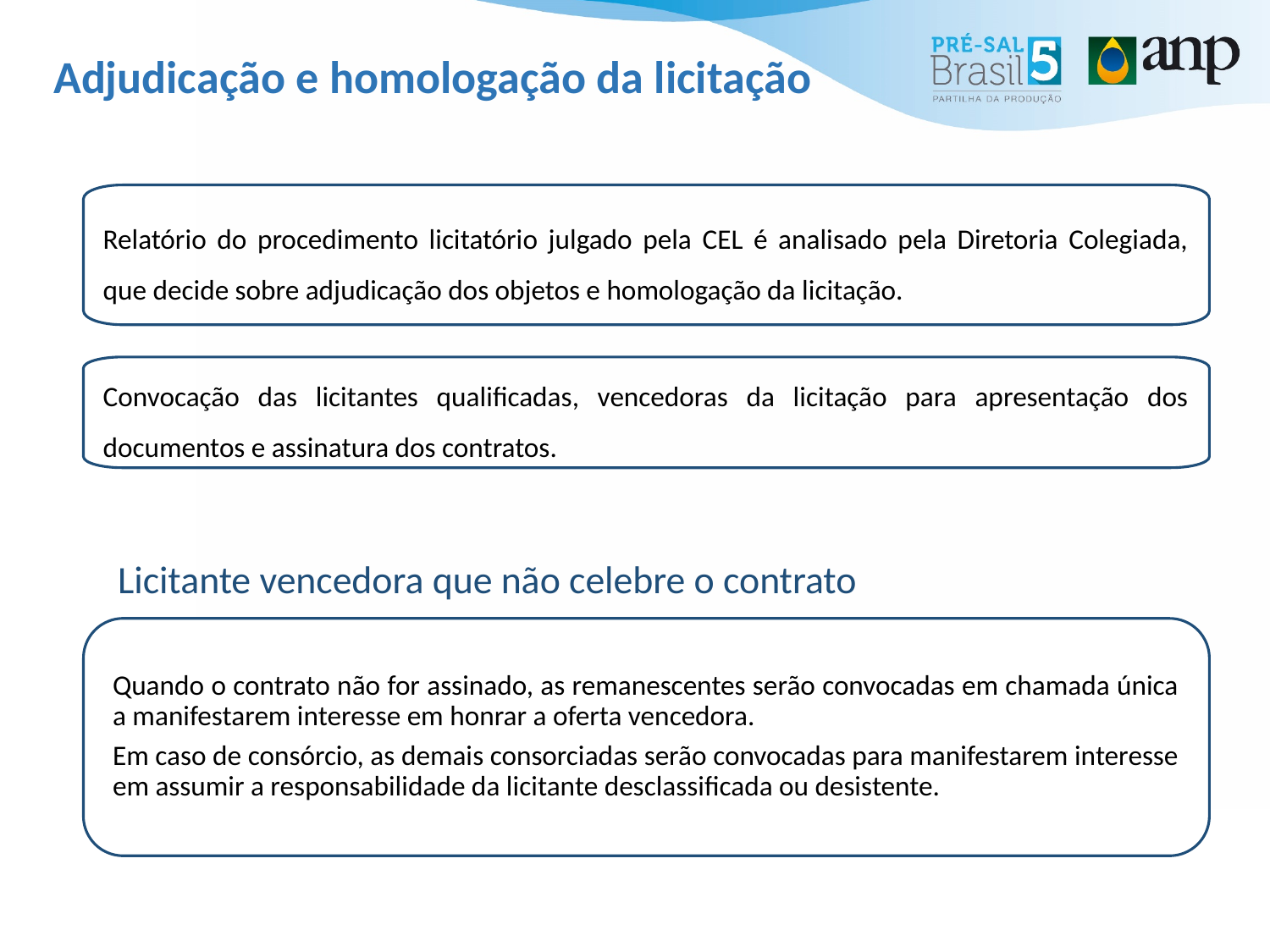

# Adjudicação e homologação da licitação
Relatório do procedimento licitatório julgado pela CEL é analisado pela Diretoria Colegiada, que decide sobre adjudicação dos objetos e homologação da licitação.
Convocação das licitantes qualificadas, vencedoras da licitação para apresentação dos documentos e assinatura dos contratos.
Licitante vencedora que não celebre o contrato

Quando o contrato não for assinado, as remanescentes serão convocadas em chamada única a manifestarem interesse em honrar a oferta vencedora.
Em caso de consórcio, as demais consorciadas serão convocadas para manifestarem interesse em assumir a responsabilidade da licitante desclassificada ou desistente.